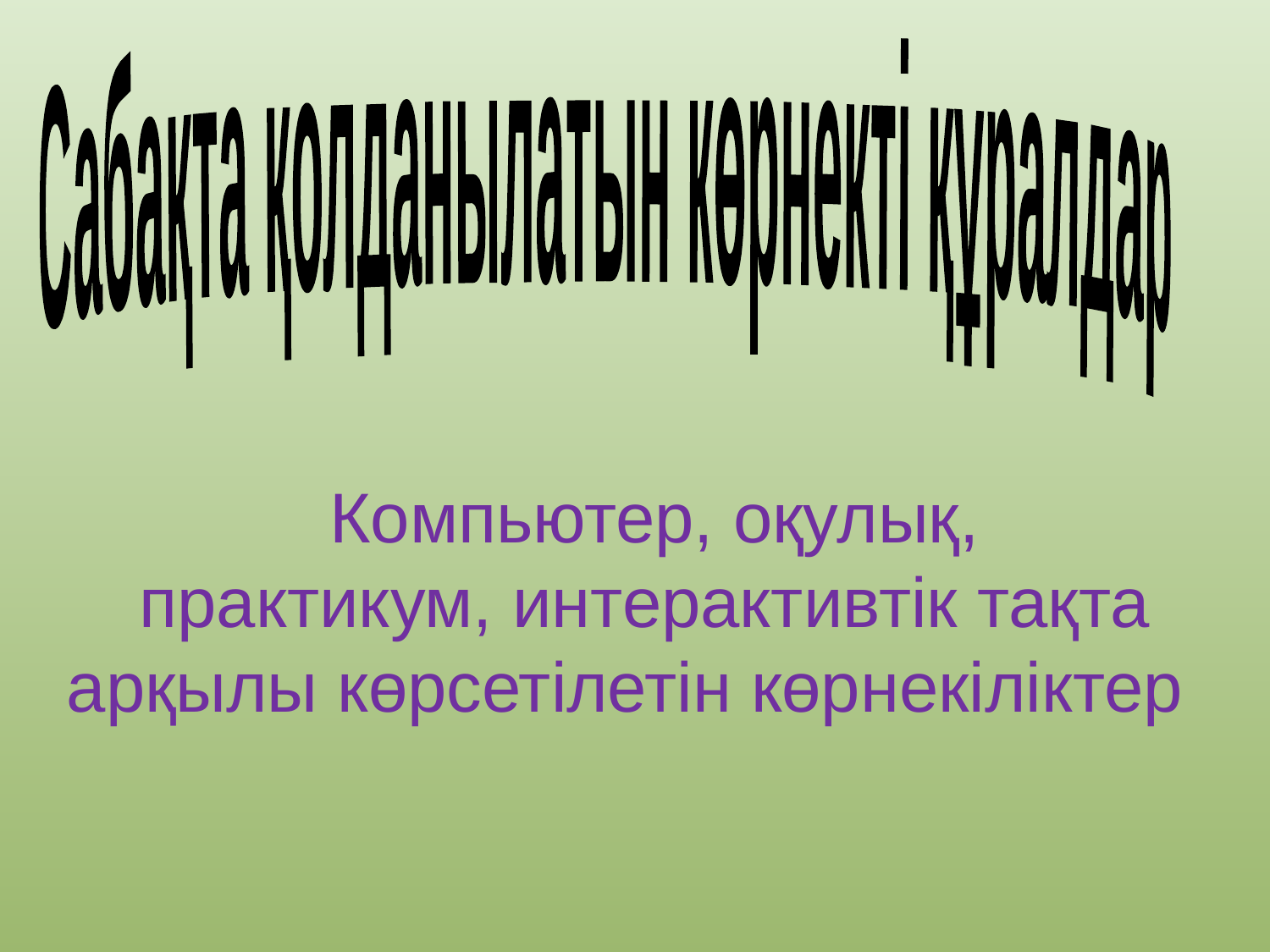

Сабақта қолданылатын көрнекті құралдар
  Компьютер, оқулық,
практикум, интерактивтік тақта арқылы көрсетілетін көрнекіліктер